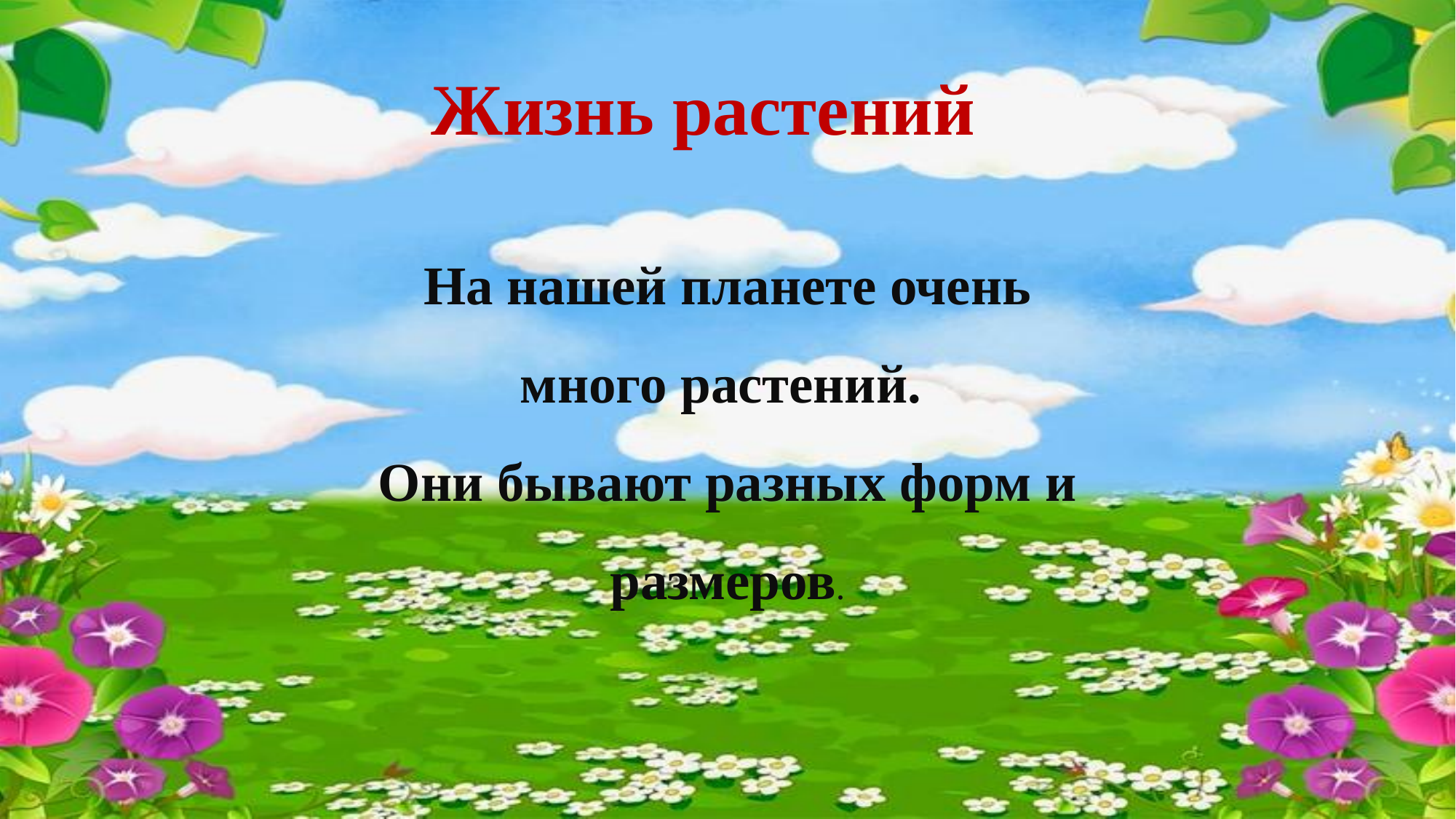

Жизнь растений
На нашей планете очень много растений.
Они бывают разных форм и размеров.